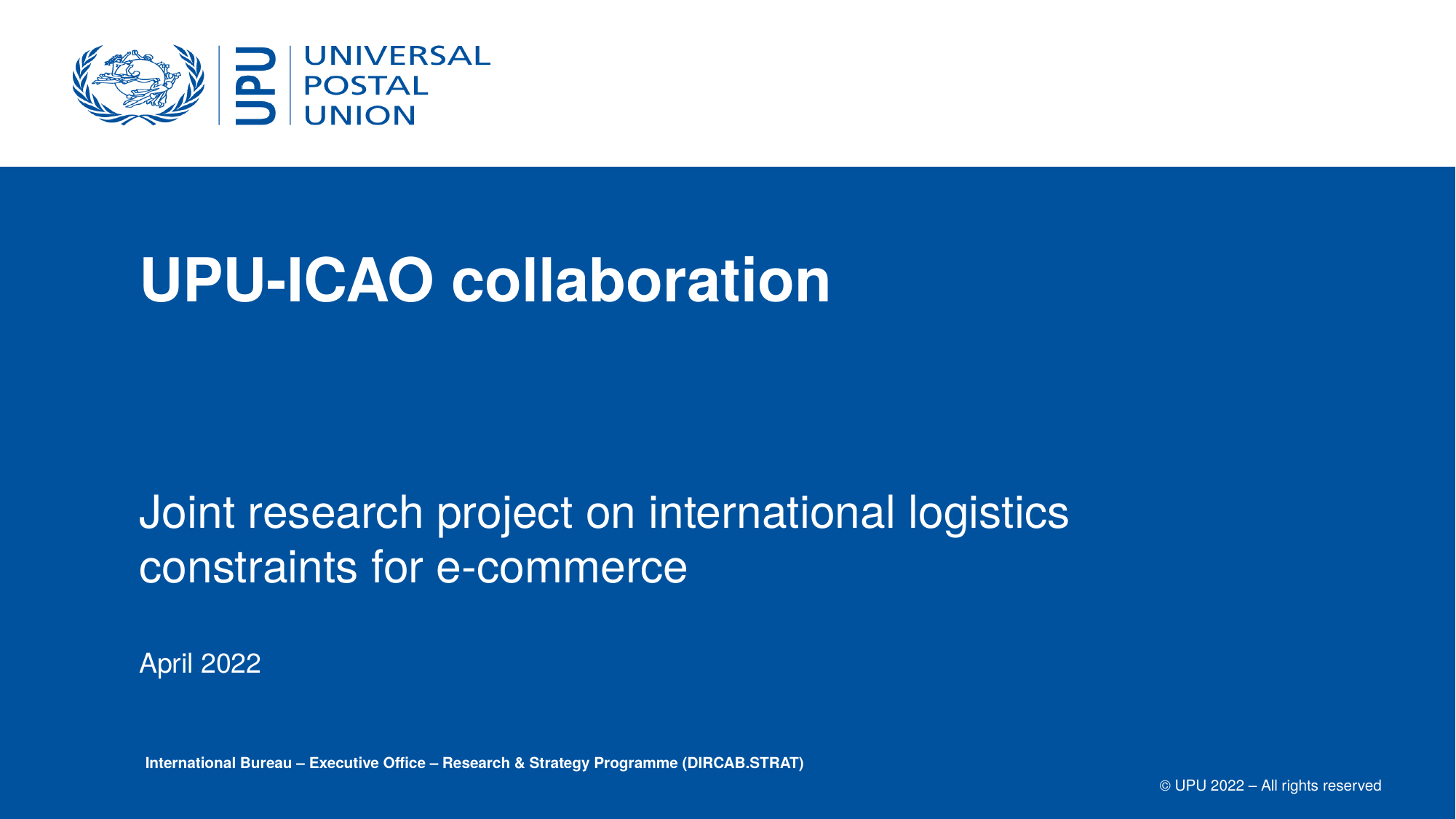

# UPU-ICAO collaboration
Joint research project on international logistics constraints for e-commerce
April 2022
International Bureau – Executive Office – Research & Strategy Programme (DIRCAB.STRAT)